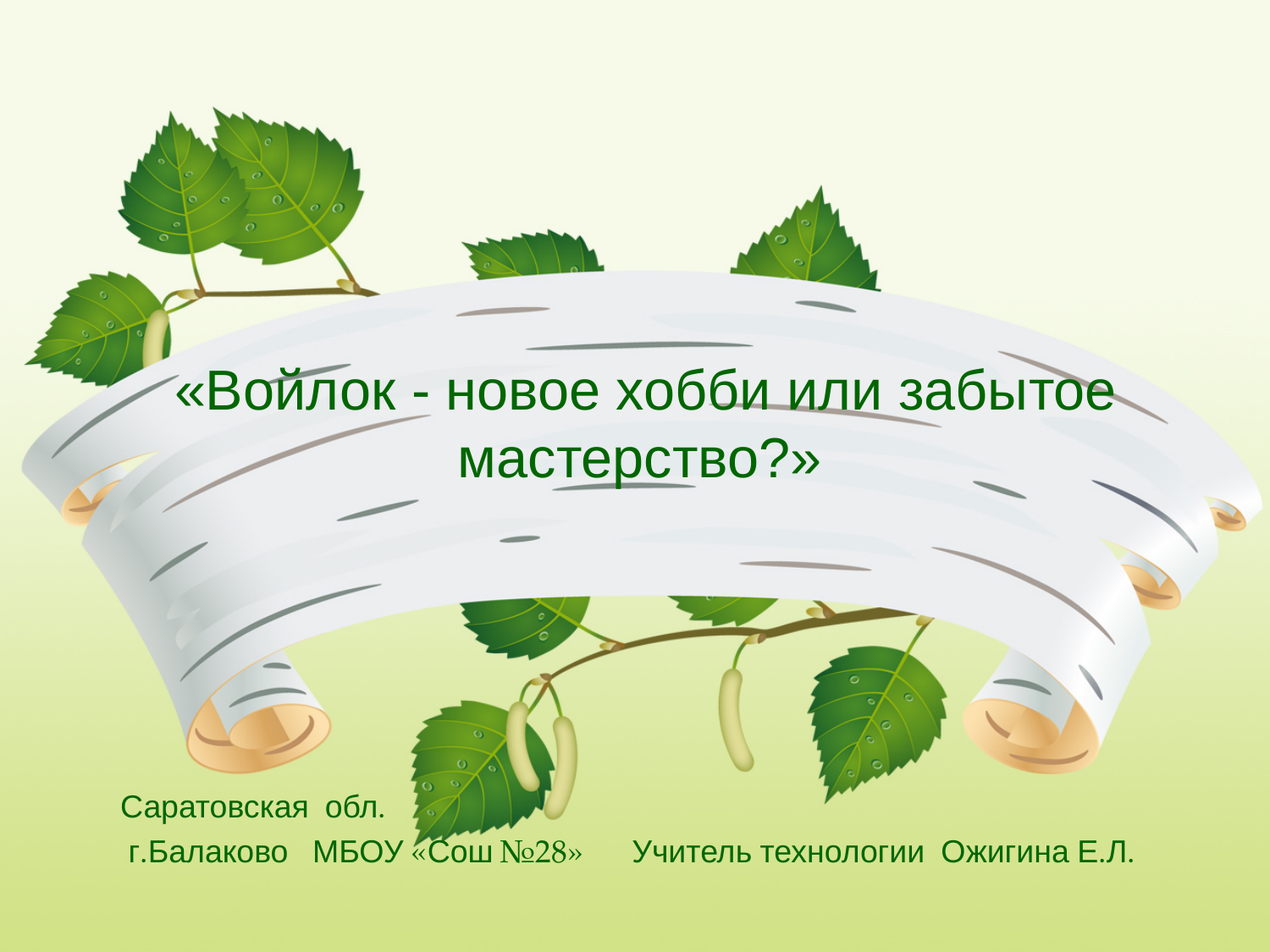

# «Войлок - новое хобби или забытое мастерство?»
Саратовская  обл.
 г.Балаково   МБОУ «Сош №28»      Учитель технологии  Ожигина Е.Л.